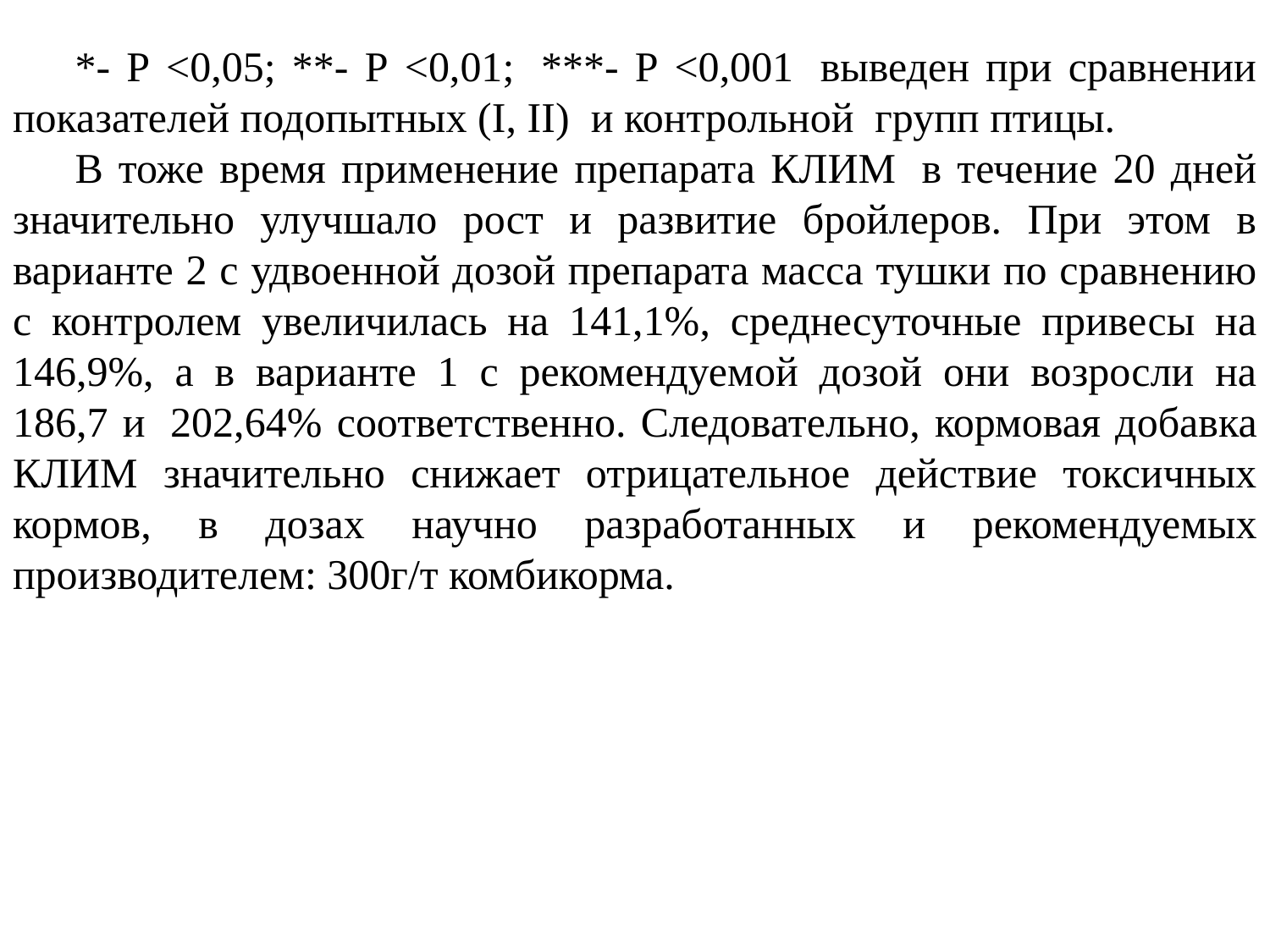

*- Р <0,05; **- Р <0,01;  ***- Р <0,001  выведен при сравнении показателей подопытных (I, II)  и контрольной  групп птицы.
В тоже время применение препарата КЛИМ  в течение 20 дней значительно улучшало рост и развитие бройлеров. При этом в варианте 2 с удвоенной дозой препарата масса тушки по сравнению с контролем увеличилась на 141,1%, среднесуточные привесы на 146,9%, а в варианте 1 с рекомендуемой дозой они возросли на 186,7 и  202,64% соответственно. Следовательно, кормовая добавка КЛИМ значительно снижает отрицательное действие токсичных кормов, в дозах научно разработанных и рекомендуемых производителем: 300г/т комбикорма.